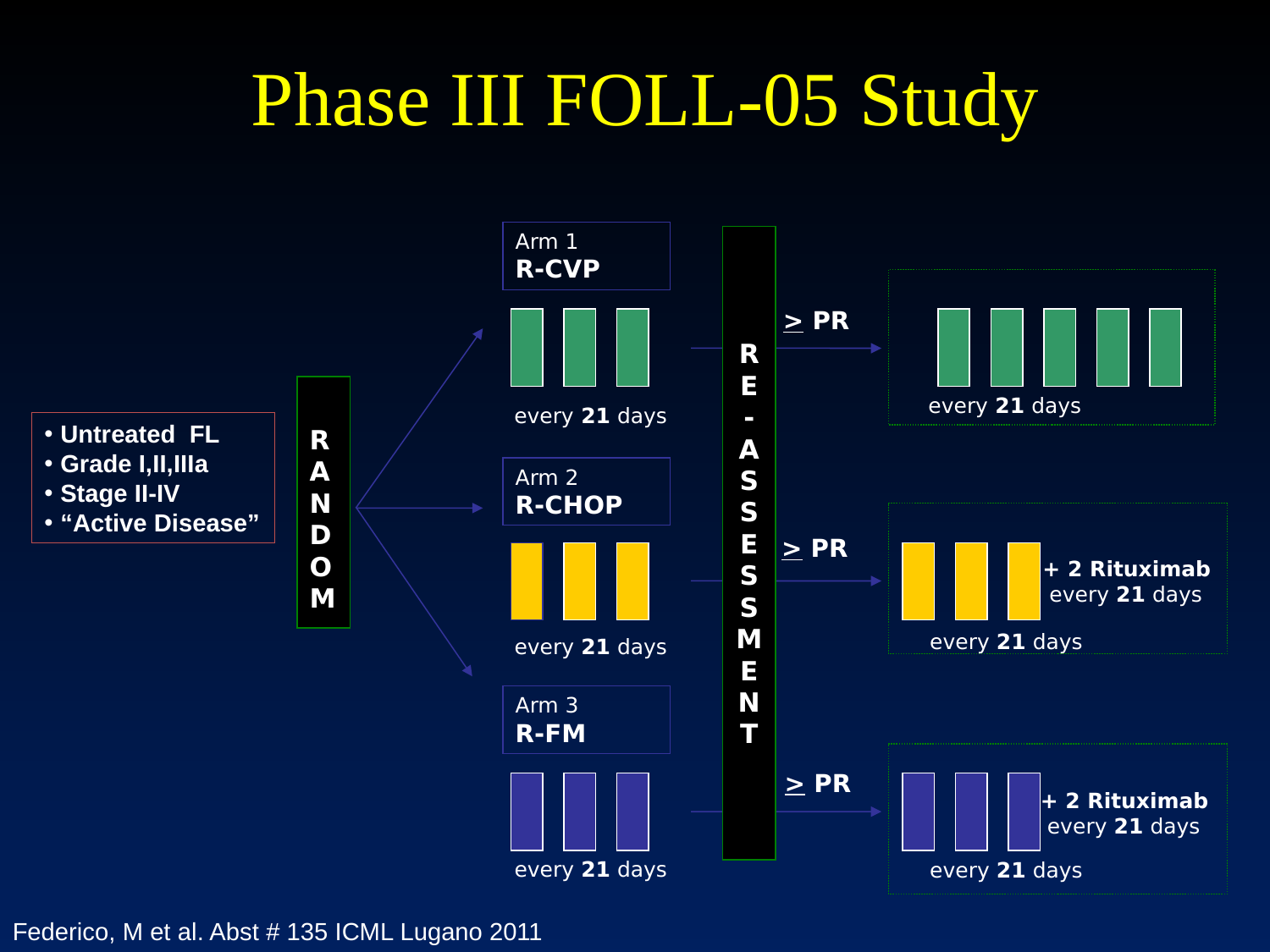

# Phase III FOLL-05 Study
Arm 1
R-CVP

R
E
-
A
S
S
E
S
S
M
E
N
T

> PR

R
A
N
D
O
M
every 21 days
every 21 days
Arm 2
R-CHOP

> PR

+ 2 Rituximab
 every 21 days

every 21 days
every 21 days
Arm 3
R-FM

> PR

+ 2 Rituximab
 every 21 days

every 21 days
every 21 days
Untreated  FL
Grade I,II,IIIa
Stage II-IV
“Active Disease”
Federico, M et al. Abst # 135 ICML Lugano 2011